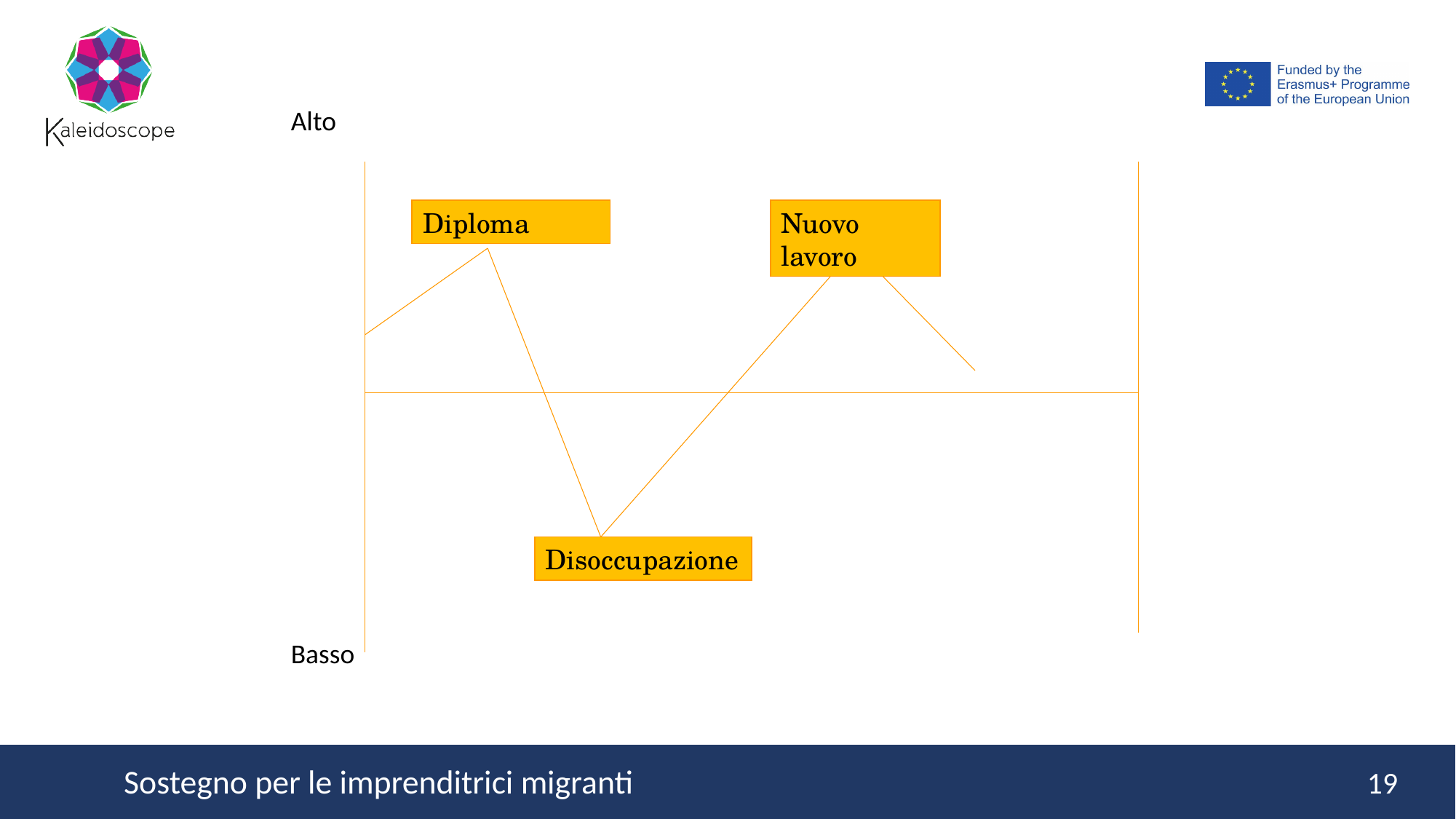

Alto

  Basso
Diploma
Nuovo lavoro
Disoccupazione
19